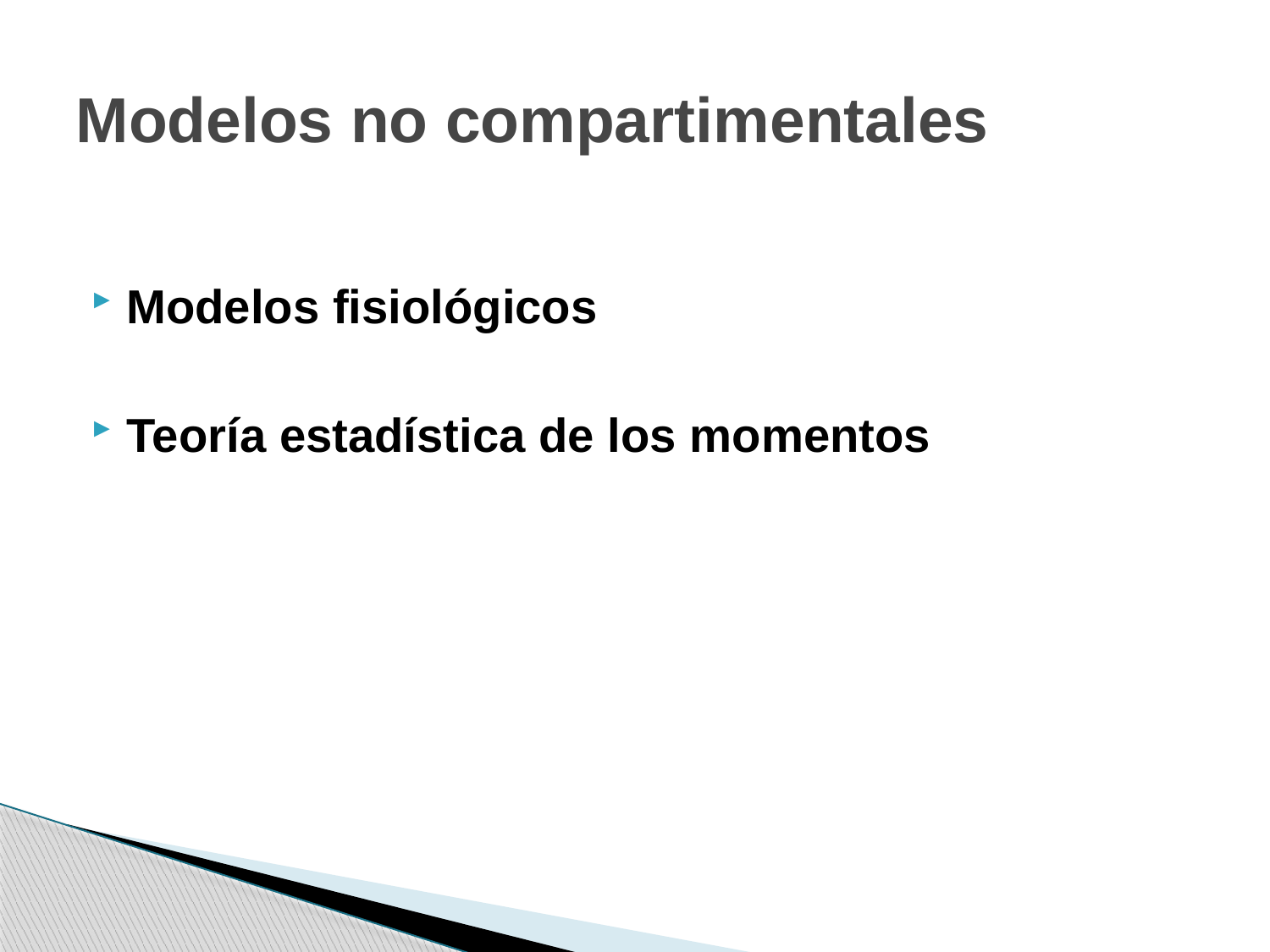

# Modelos no compartimentales

Modelos fisiológicos

Teoría estadística de los momentos